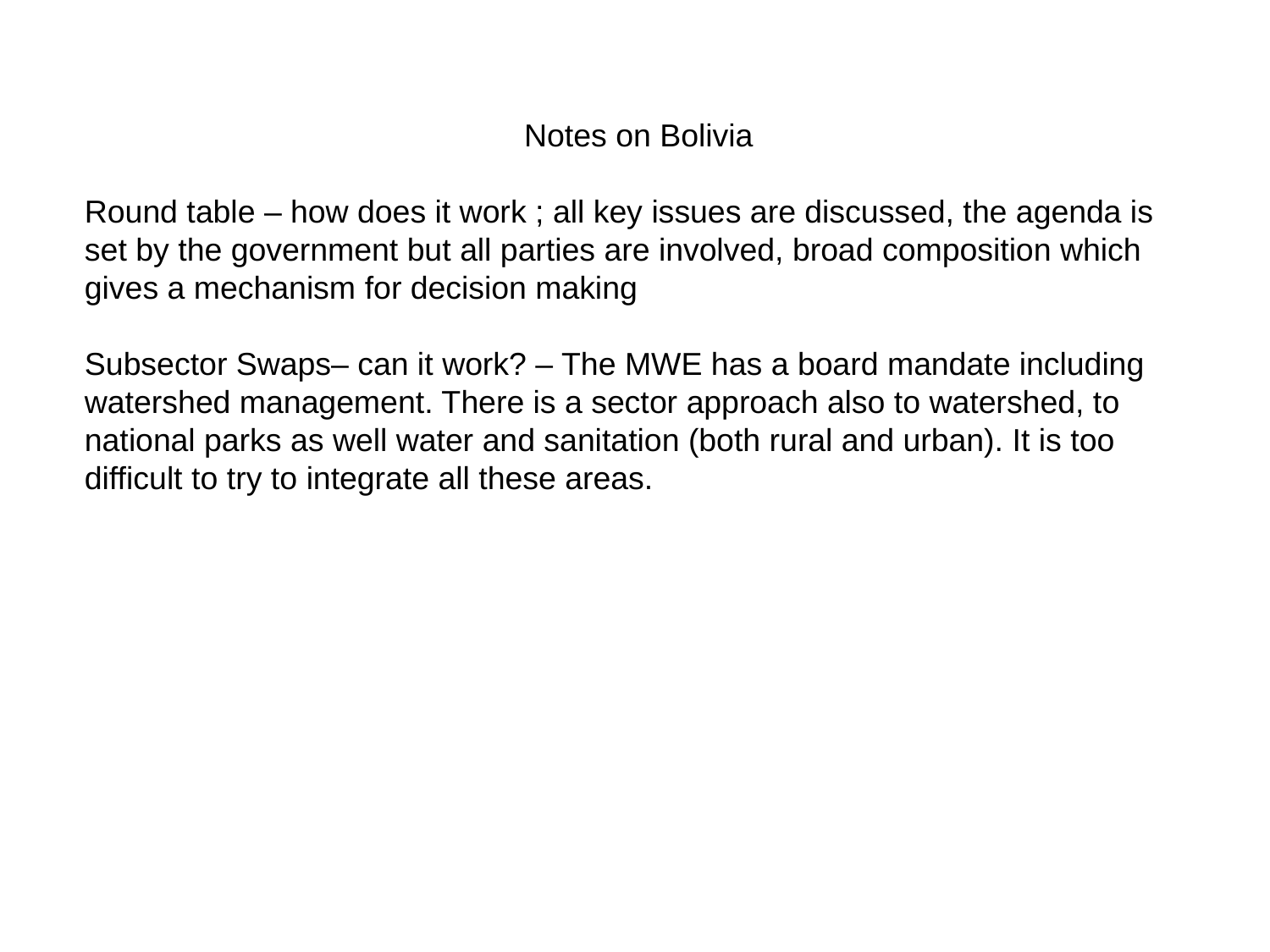

Notes on Bolivia

Round table – how does it work ; all key issues are discussed, the agenda is set by the government but all parties are involved, broad composition which gives a mechanism for decision making

Subsector Swaps– can it work? – The MWE has a board mandate including watershed management. There is a sector approach also to watershed, to national parks as well water and sanitation (both rural and urban). It is too difficult to try to integrate all these areas.